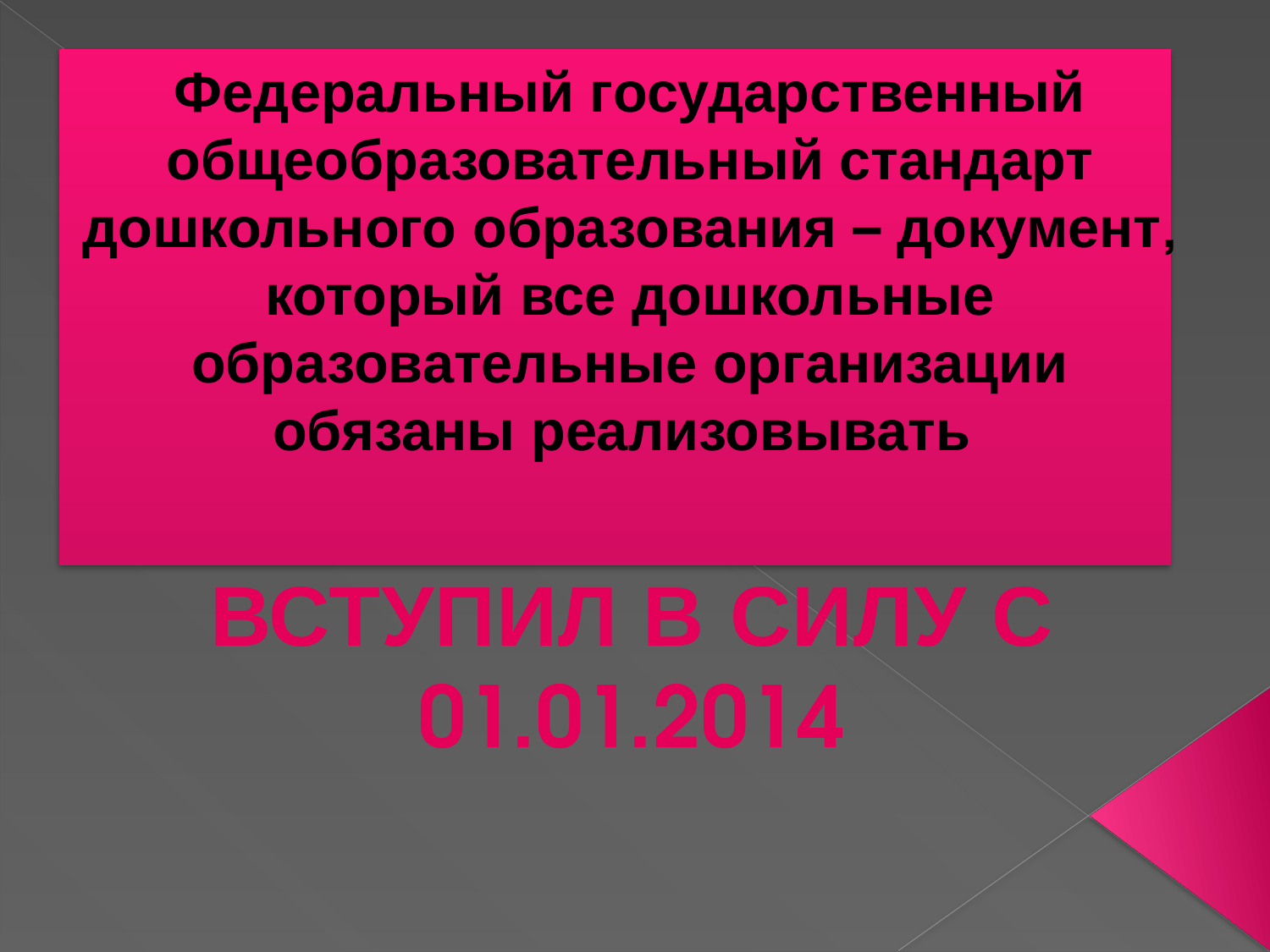

#
Федеральный государственный общеобразовательный стандарт дошкольного образования – документ, который все дошкольные образовательные организации обязаны реализовывать
ВСТУПИЛ В СИЛУ С
01.01.2014